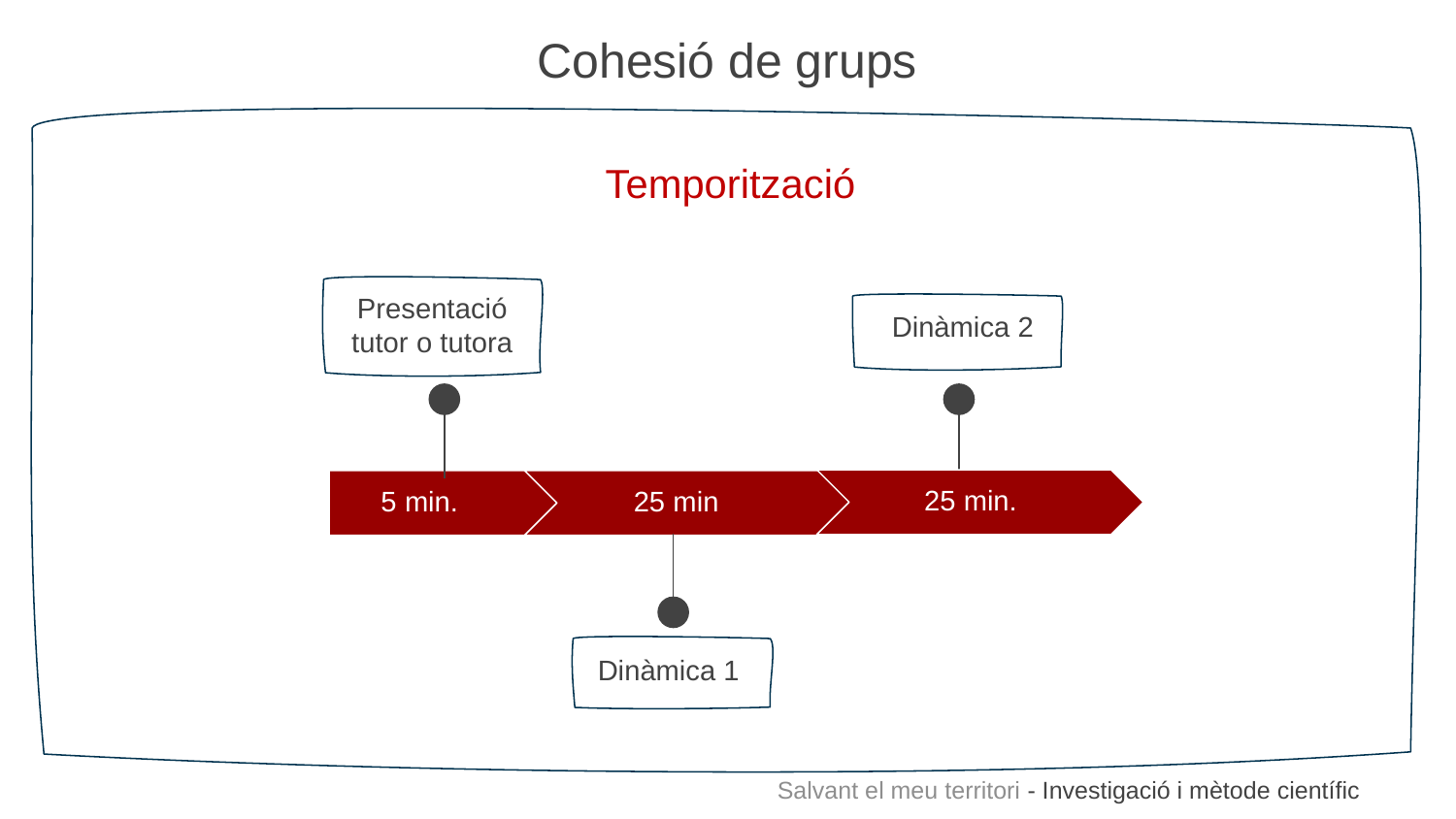

Cohesió de grups

Temporització
Presentació tutor o tutora

Dinàmica 2

25 min.
5 min.
25 min

Dinàmica 1
Salvant el meu territori - Investigació i mètode científic